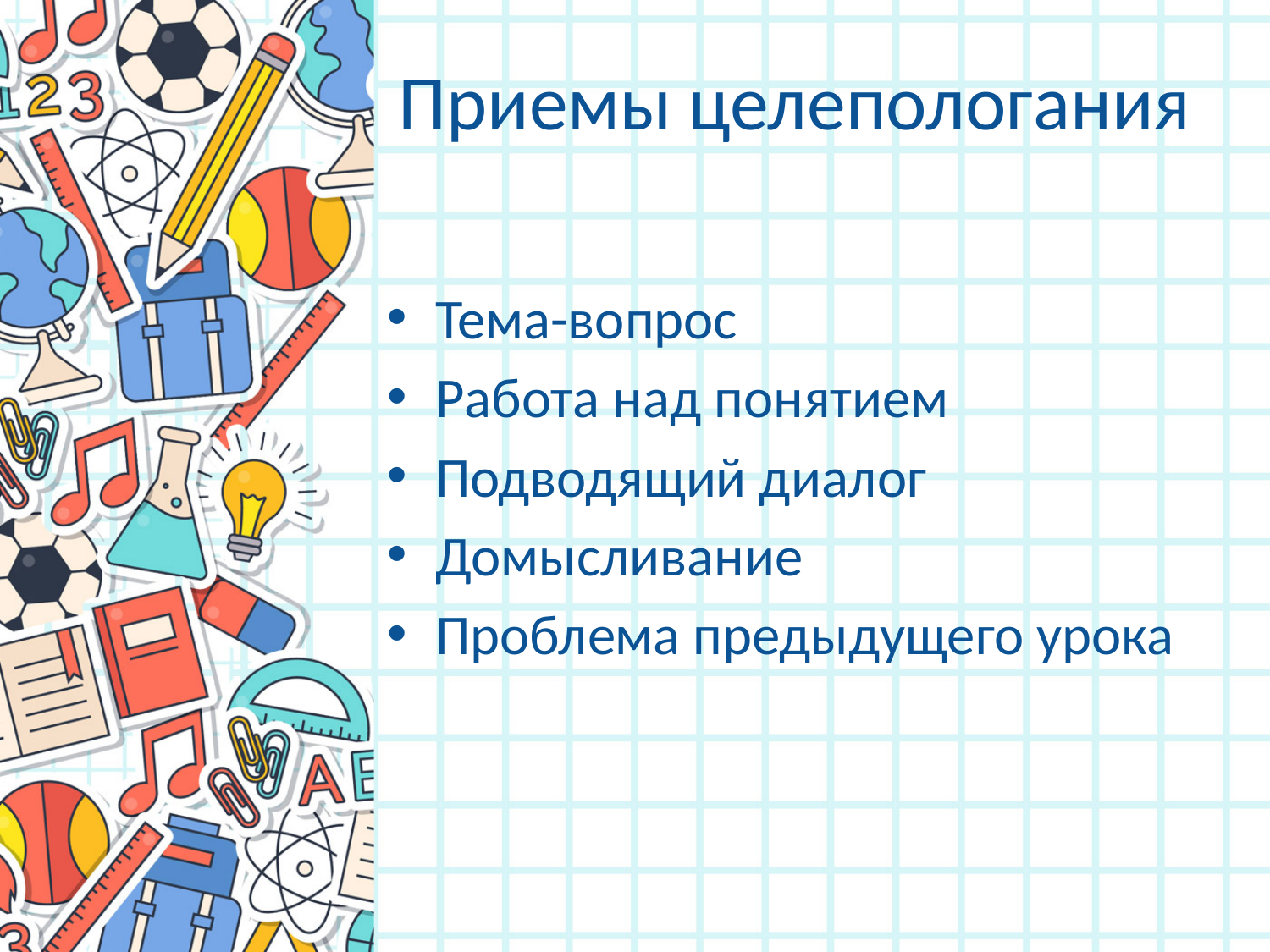

# Приемы целепологания
Тема-вопрос
Работа над понятием
Подводящий диалог
Домысливание
Проблема предыдущего урока